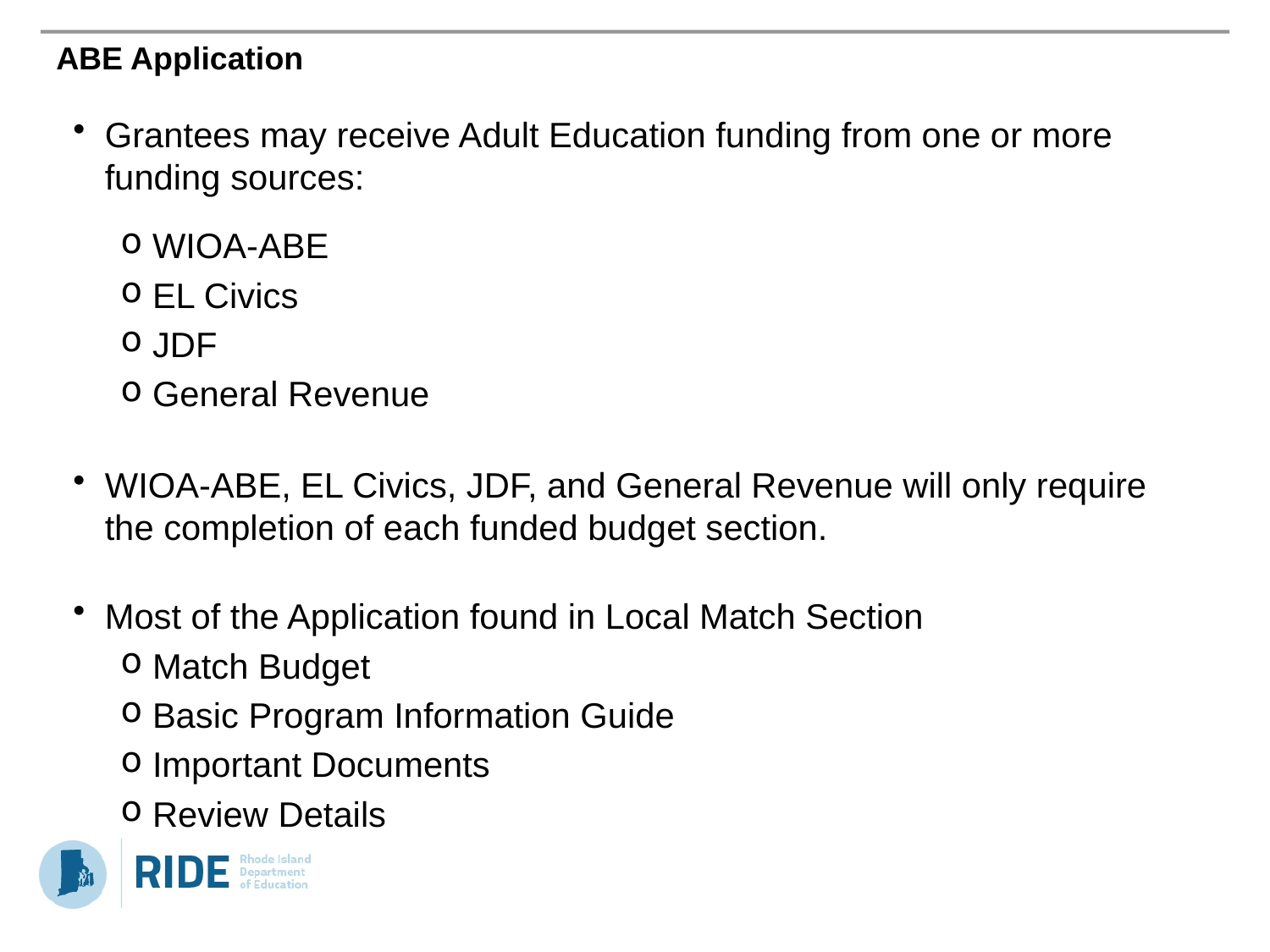

# ABE Application
Grantees may receive Adult Education funding from one or more funding sources:

WIOA-ABE
EL Civics
JDF
General Revenue

WIOA-ABE, EL Civics, JDF, and General Revenue will only require the completion of each funded budget section.

Most of the Application found in Local Match Section
Match Budget
Basic Program Information Guide
Important Documents
Review Details